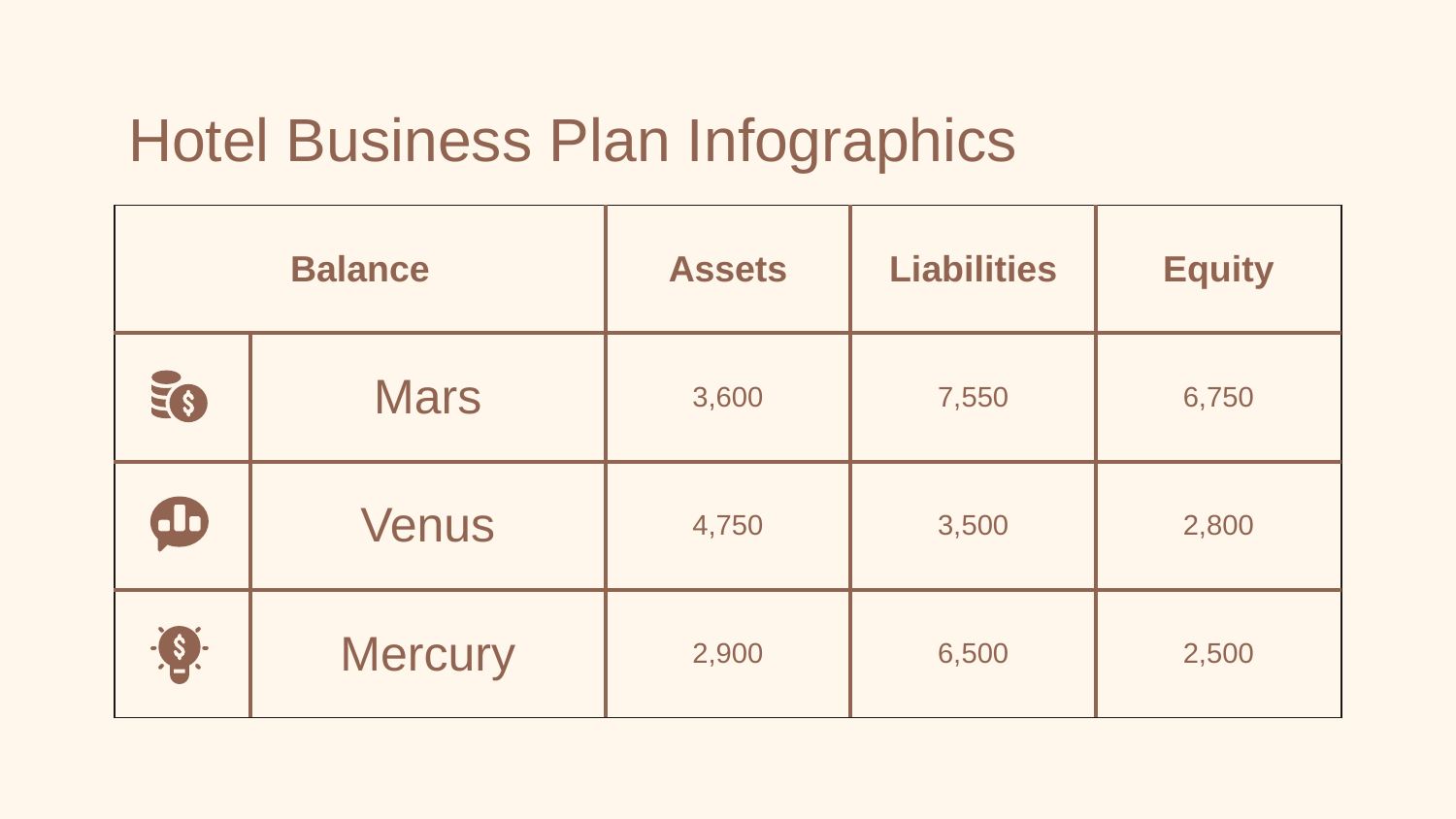

# Hotel Business Plan Infographics
| Balance |  | Assets | Liabilities | Equity |
| --- | --- | --- | --- | --- |
|  | Mars | 3,600 | 7,550 | 6,750 |
|  | Venus | 4,750 | 3,500 | 2,800 |
|  | Mercury | 2,900 | 6,500 | 2,500 |